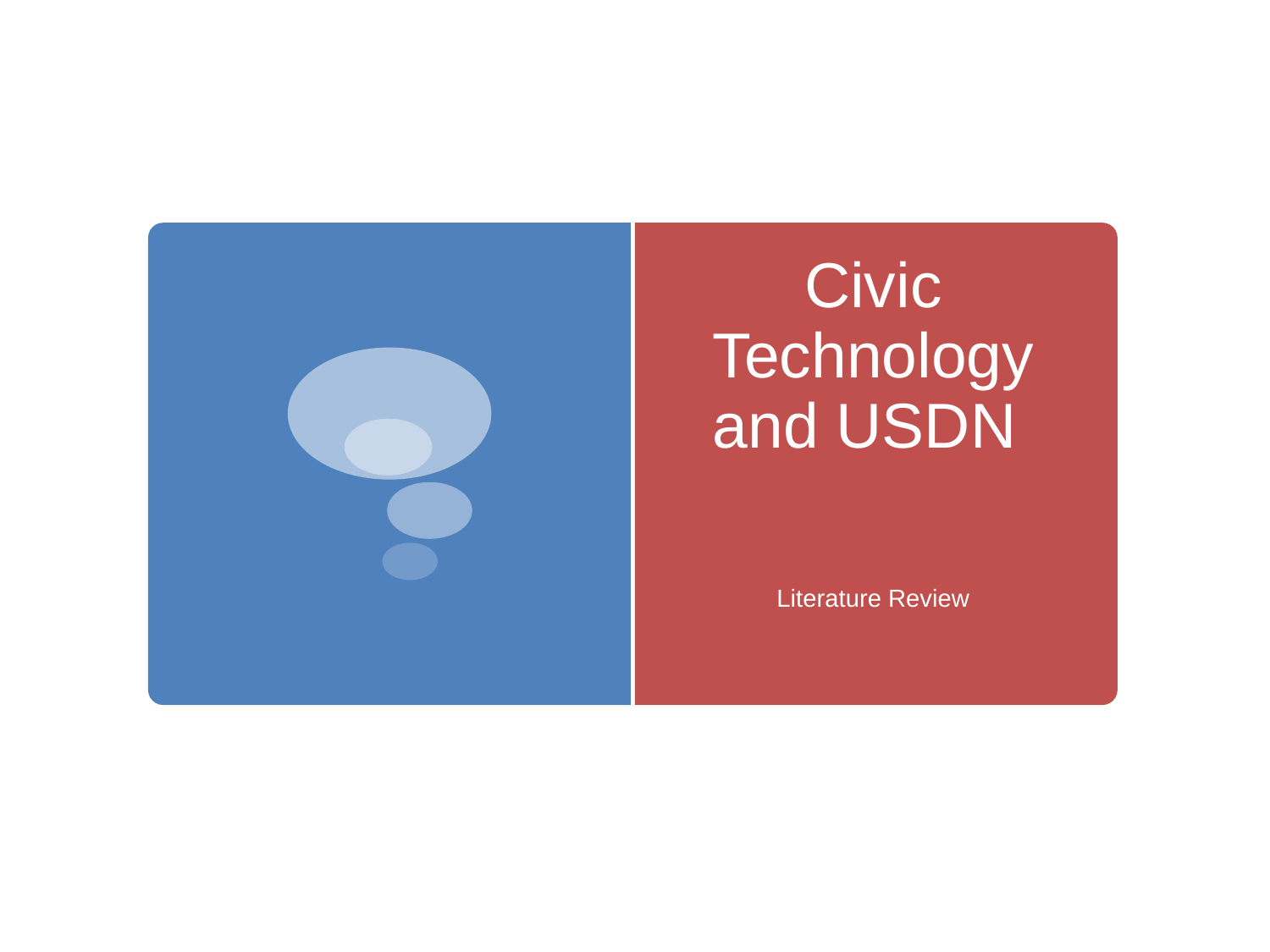

# Civic Technology and USDN

Literature Review